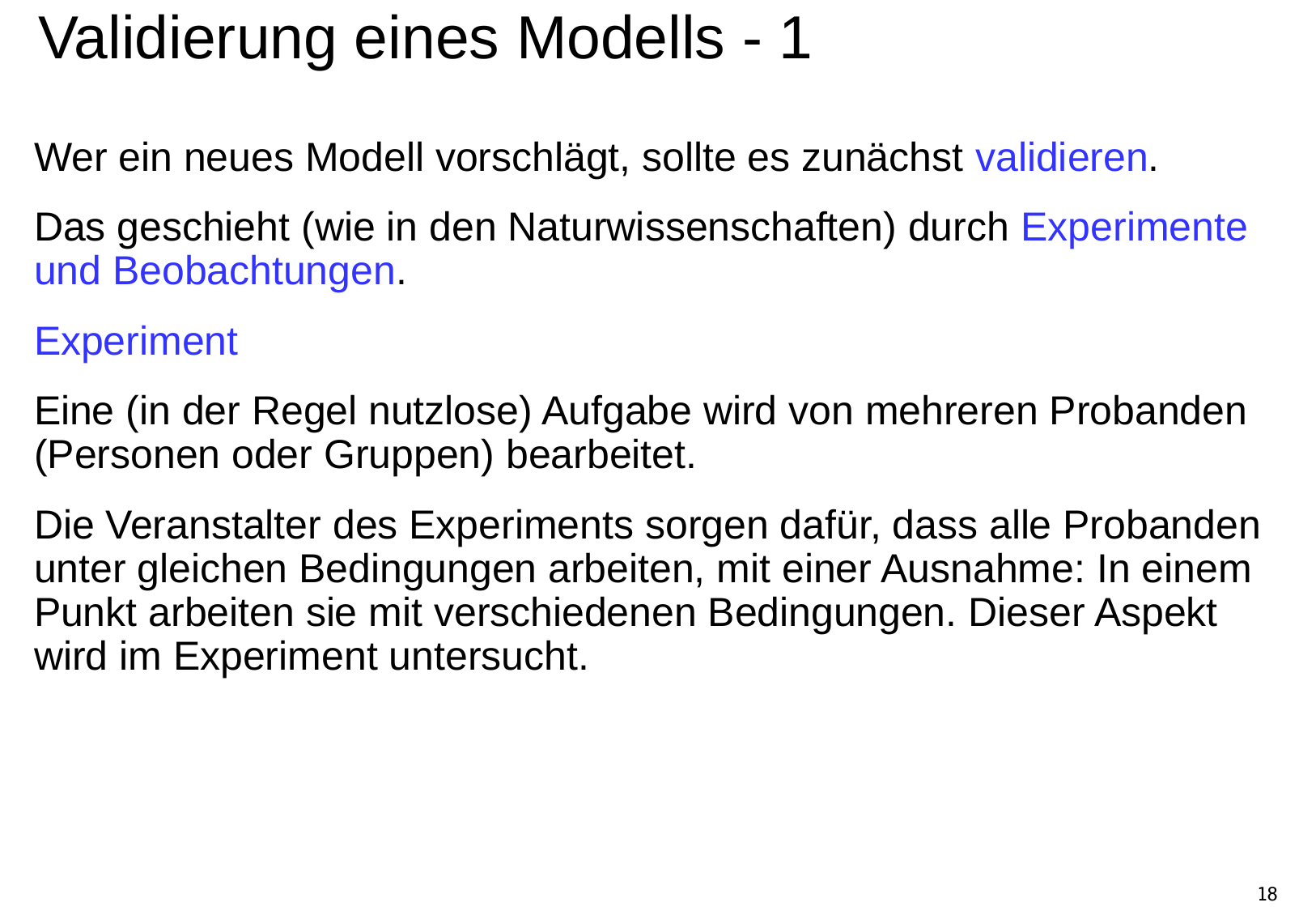

# Validierung eines Modells - 1
Wer ein neues Modell vorschlägt, sollte es zunächst validieren.
Das geschieht (wie in den Naturwissenschaften) durch Experimente und Beobachtungen.
Experiment
Eine (in der Regel nutzlose) Aufgabe wird von mehreren Probanden (Personen oder Gruppen) bearbeitet.
Die Veranstalter des Experiments sorgen dafür, dass alle Probanden unter gleichen Bedingungen arbeiten, mit einer Ausnahme: In einem Punkt arbeiten sie mit verschiedenen Bedingungen. Dieser Aspekt wird im Experiment untersucht.

18